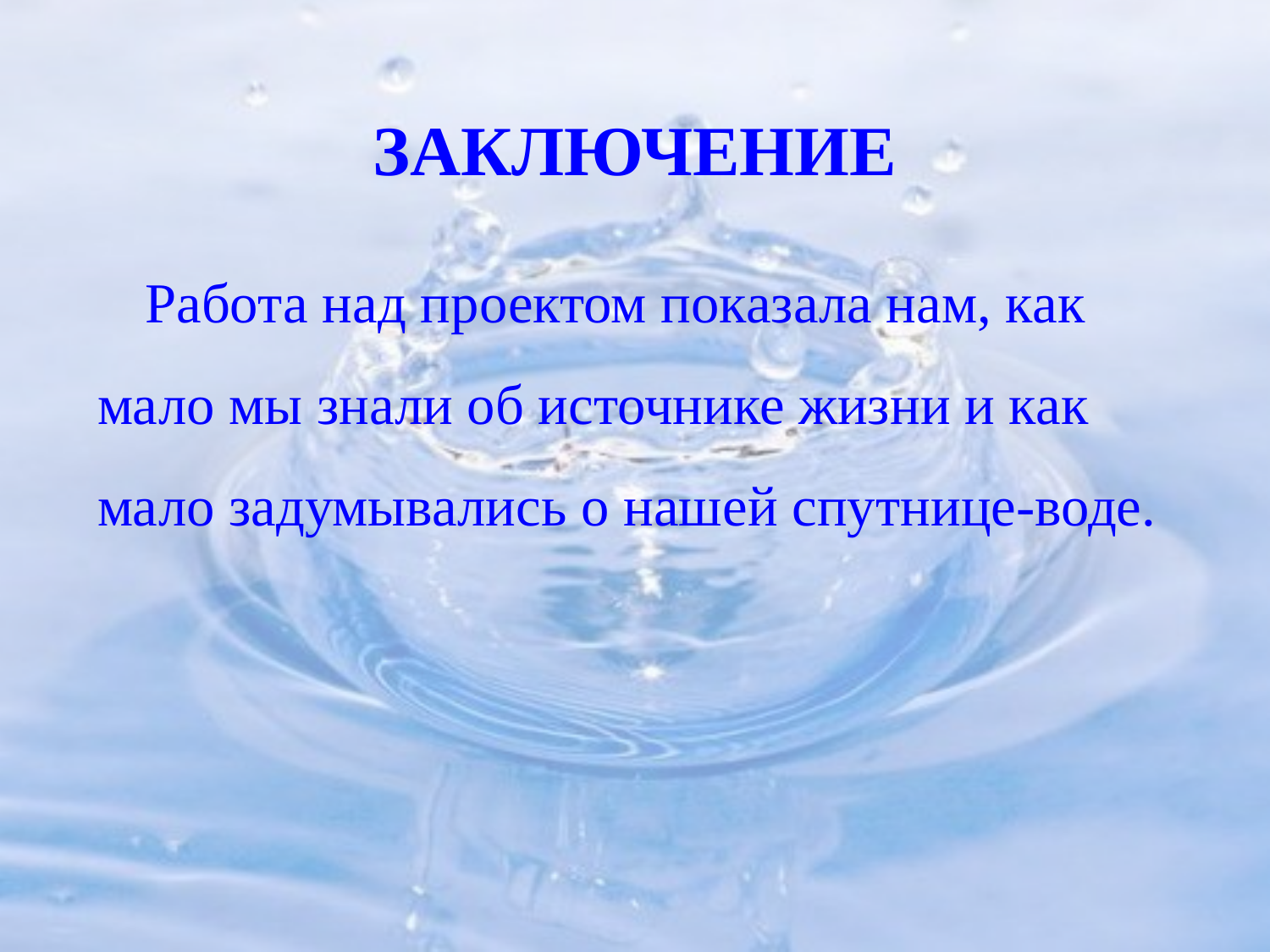

# ЗАКЛЮЧЕНИЕ
Работа над проектом показала нам, как мало мы знали об источнике жизни и как мало задумывались о нашей спутнице-воде.